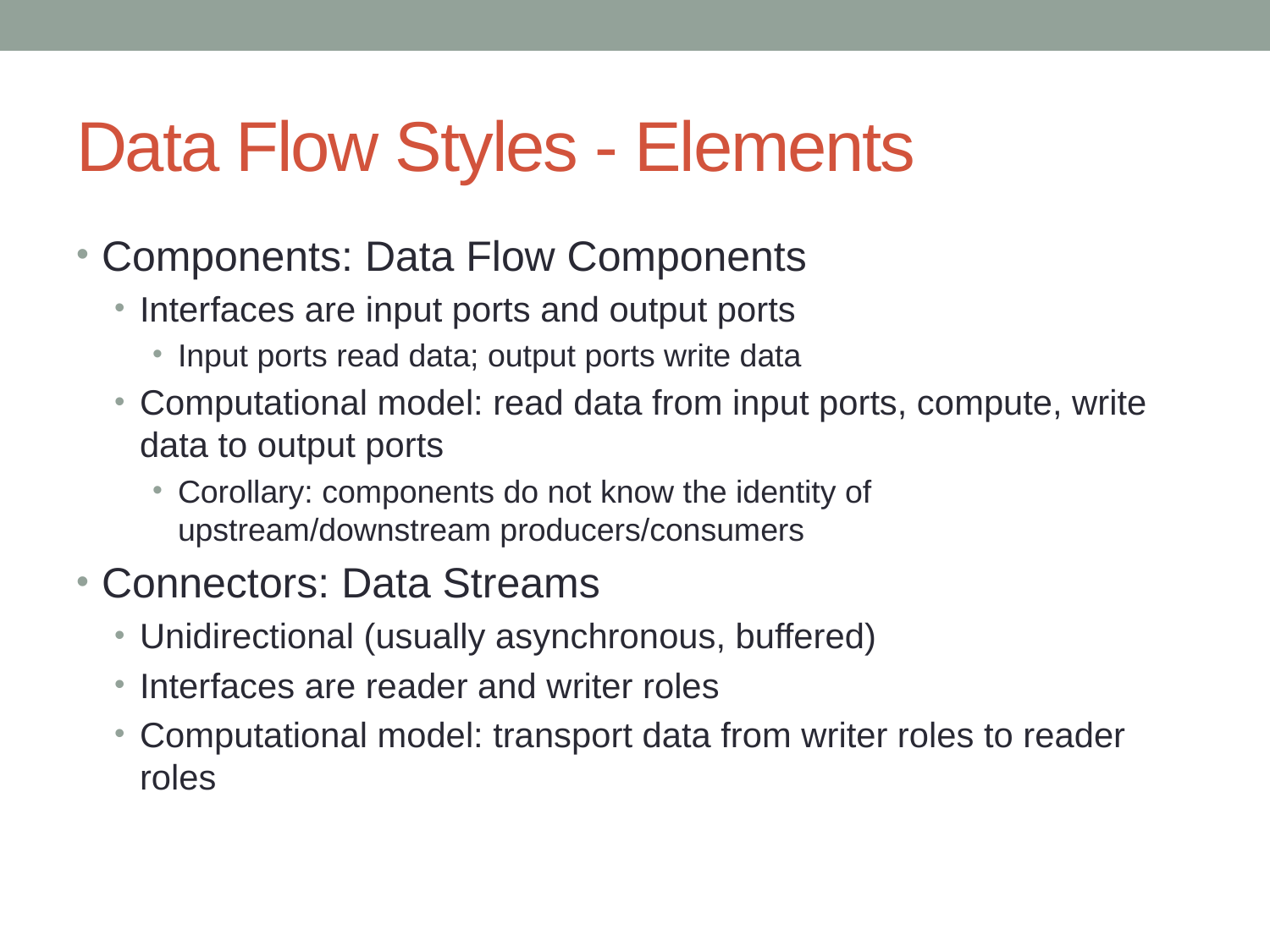

# Data Flow Styles - Elements
Components: Data Flow Components
Interfaces are input ports and output ports
Input ports read data; output ports write data
Computational model: read data from input ports, compute, write data to output ports
Corollary: components do not know the identity of upstream/downstream producers/consumers
Connectors: Data Streams
Unidirectional (usually asynchronous, buffered)
Interfaces are reader and writer roles
Computational model: transport data from writer roles to reader roles